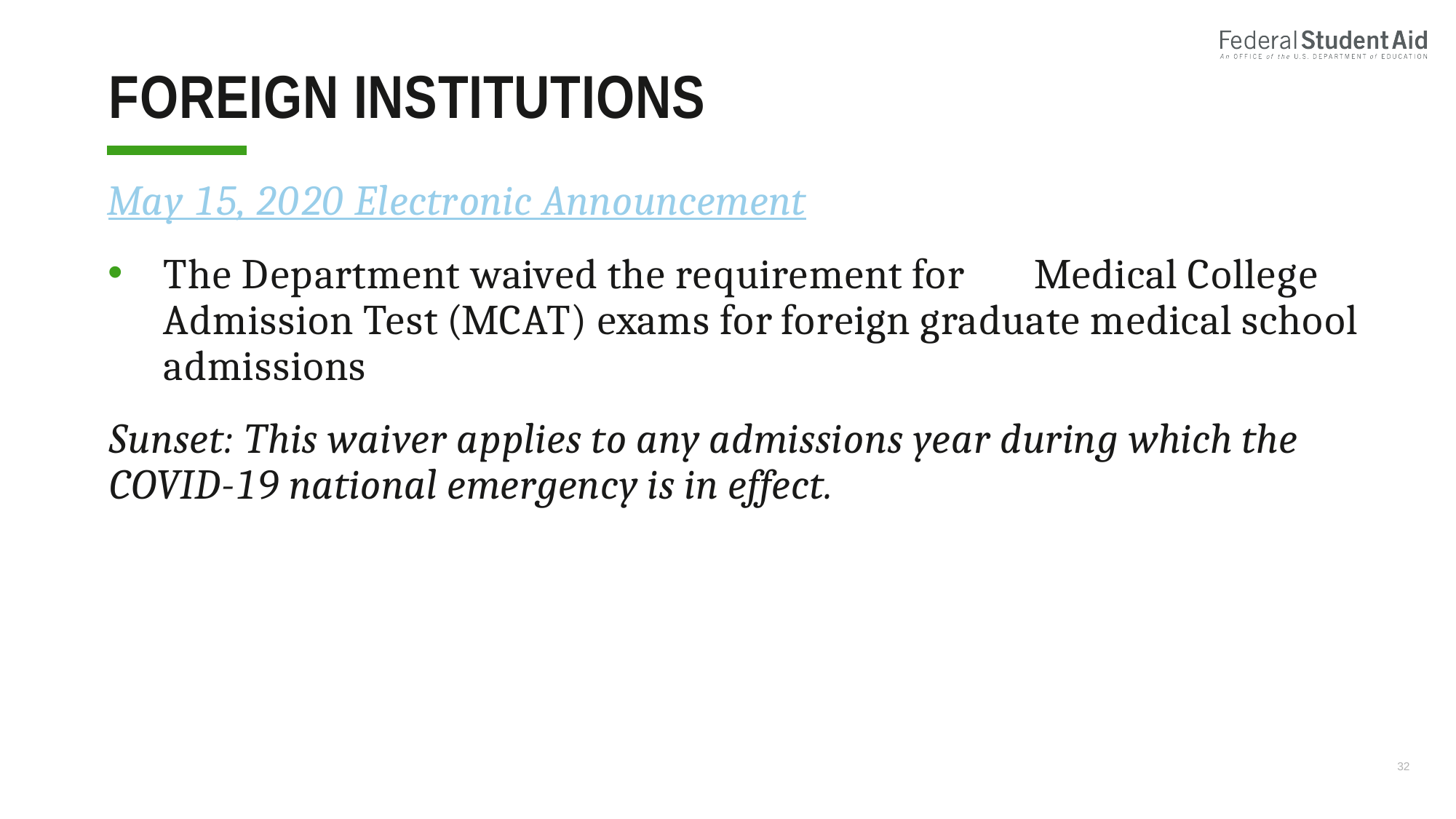

# Foreign institutions
May 15, 2020 Electronic Announcement
The Department waived the requirement for 	Medical College Admission Test (MCAT) exams for foreign graduate medical school admissions
Sunset: This waiver applies to any admissions year during which the COVID-19 national emergency is in effect.

32